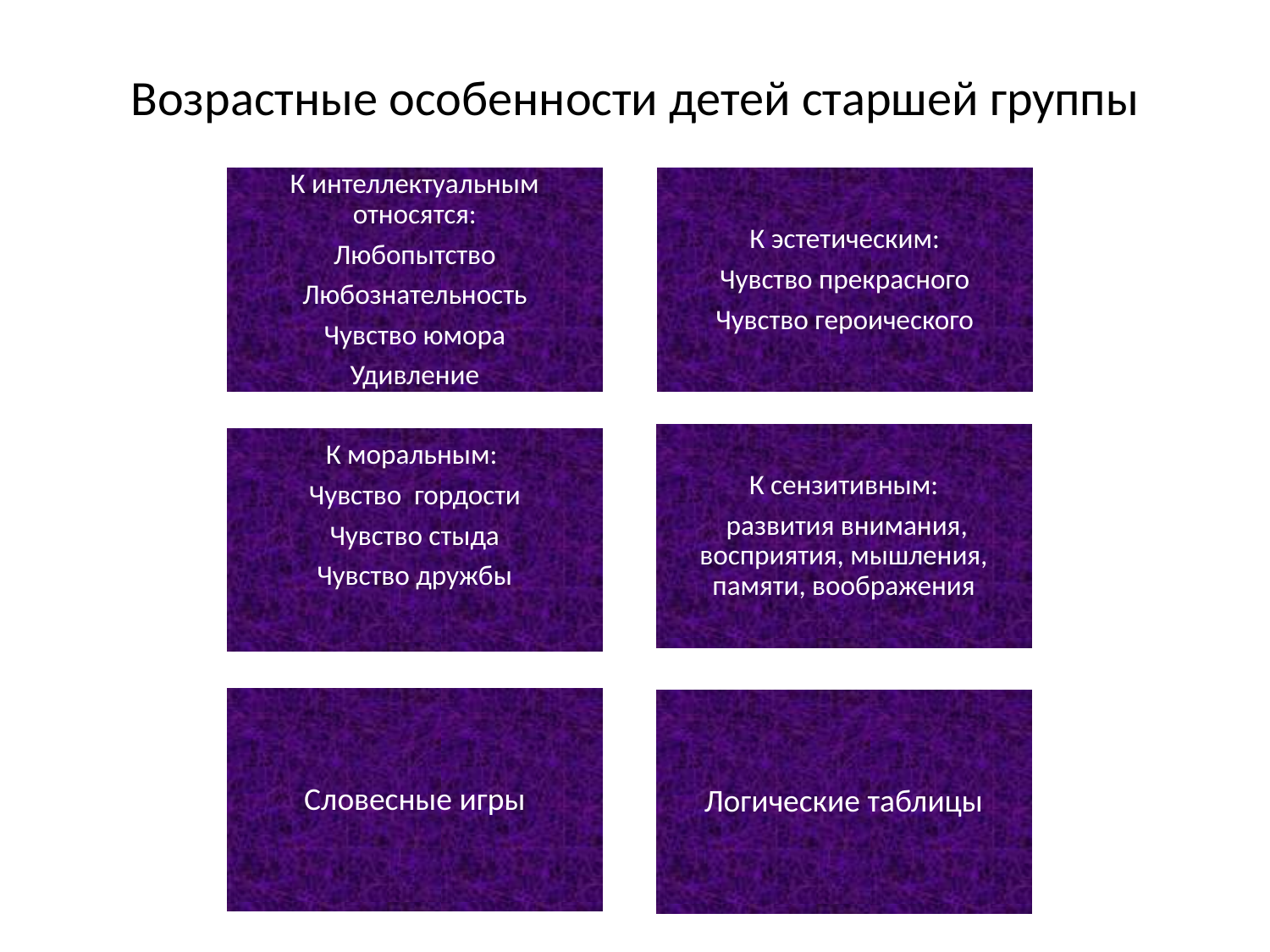

# Возрастные особенности детей старшей группы
К интеллектуальным относятся:
Любопытство
Любознательность
Чувство юмора
Удивление
К эстетическим:
Чувство прекрасного
Чувство героического

К моральным:
Чувство  гордости
Чувство стыда
Чувство дружбы

К сензитивным:
 развития внимания, восприятия, мышления, памяти, воображения
Словесные игры
Логические таблицы